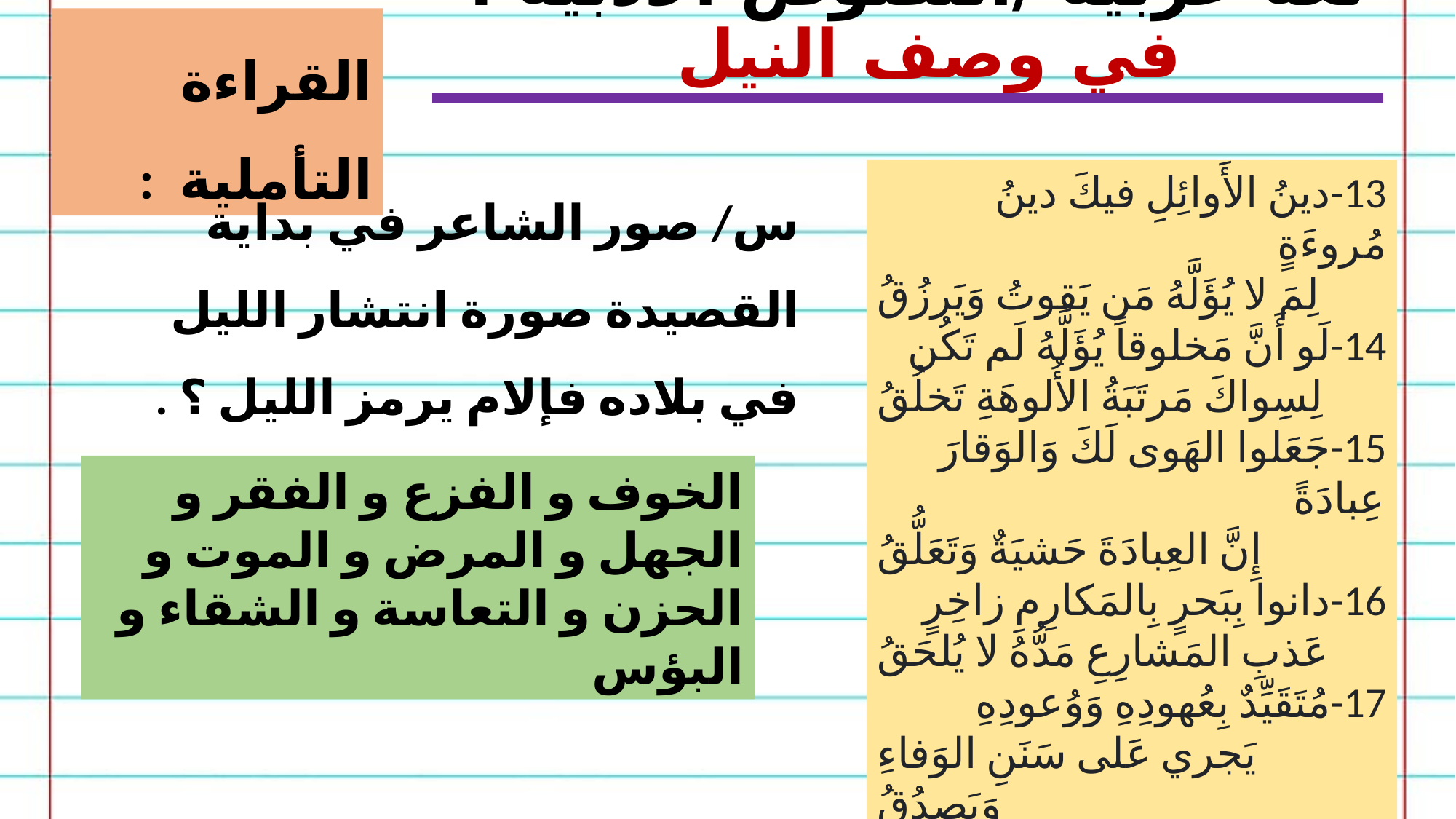

القراءة التأملية  :
لغة عربية /النصوص الأدبية : في وصف النيل
س/ صور الشاعر في بداية القصيدة صورة انتشار الليل في بلاده فإلام يرمز الليل ؟ .
13-دينُ الأَوائِلِ فيكَ دينُ مُروءَةٍ
لِمَ لا يُؤَلَّهُ مَن يَقوتُ وَيَرزُقُ
14-لَو أَنَّ مَخلوقاً يُؤَلَّهُ لَم تَكُن
لِسِواكَ مَرتَبَةُ الأُلوهَةِ تَخلُقُ
15-جَعَلوا الهَوى لَكَ وَالوَقارَ عِبادَةً
إِنَّ العِبادَةَ حَشيَةٌ وَتَعَلُّقُ
16-دانوا بِبَحرٍ بِالمَكارِمِ زاخِرٍ
عَذبِ المَشارِعِ مَدُّهُ لا يُلحَقُ
17-مُتَقَيِّدٌ بِعُهودِهِ وَوُعودِهِ
يَجري عَلى سَنَنِ الوَفاءِ وَيَصدُقُ
الخوف و الفزع و الفقر و الجهل و المرض و الموت و الحزن و التعاسة و الشقاء و البؤس